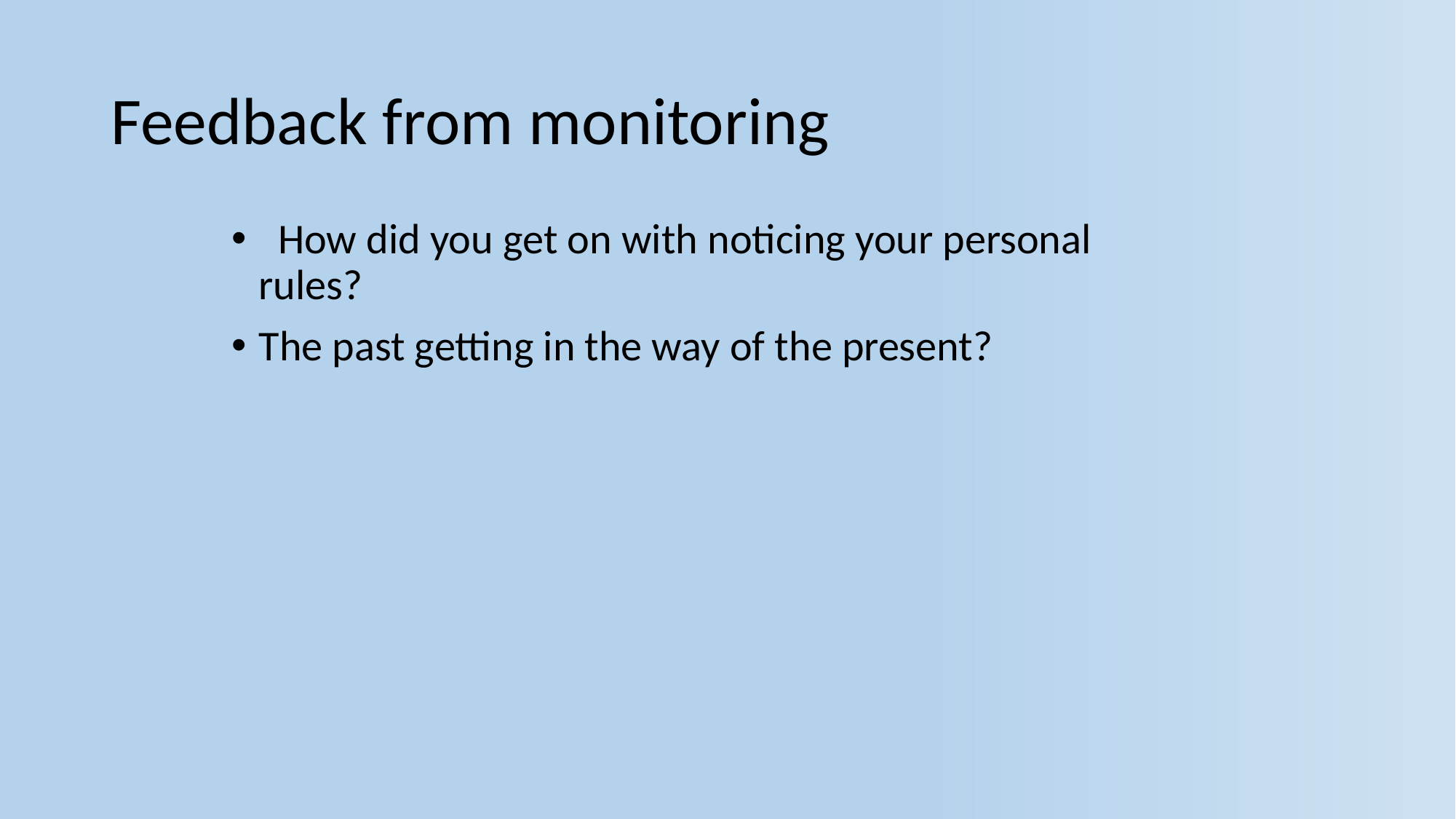

# Feedback from monitoring
  How did you get on with noticing your personal rules?
The past getting in the way of the present?